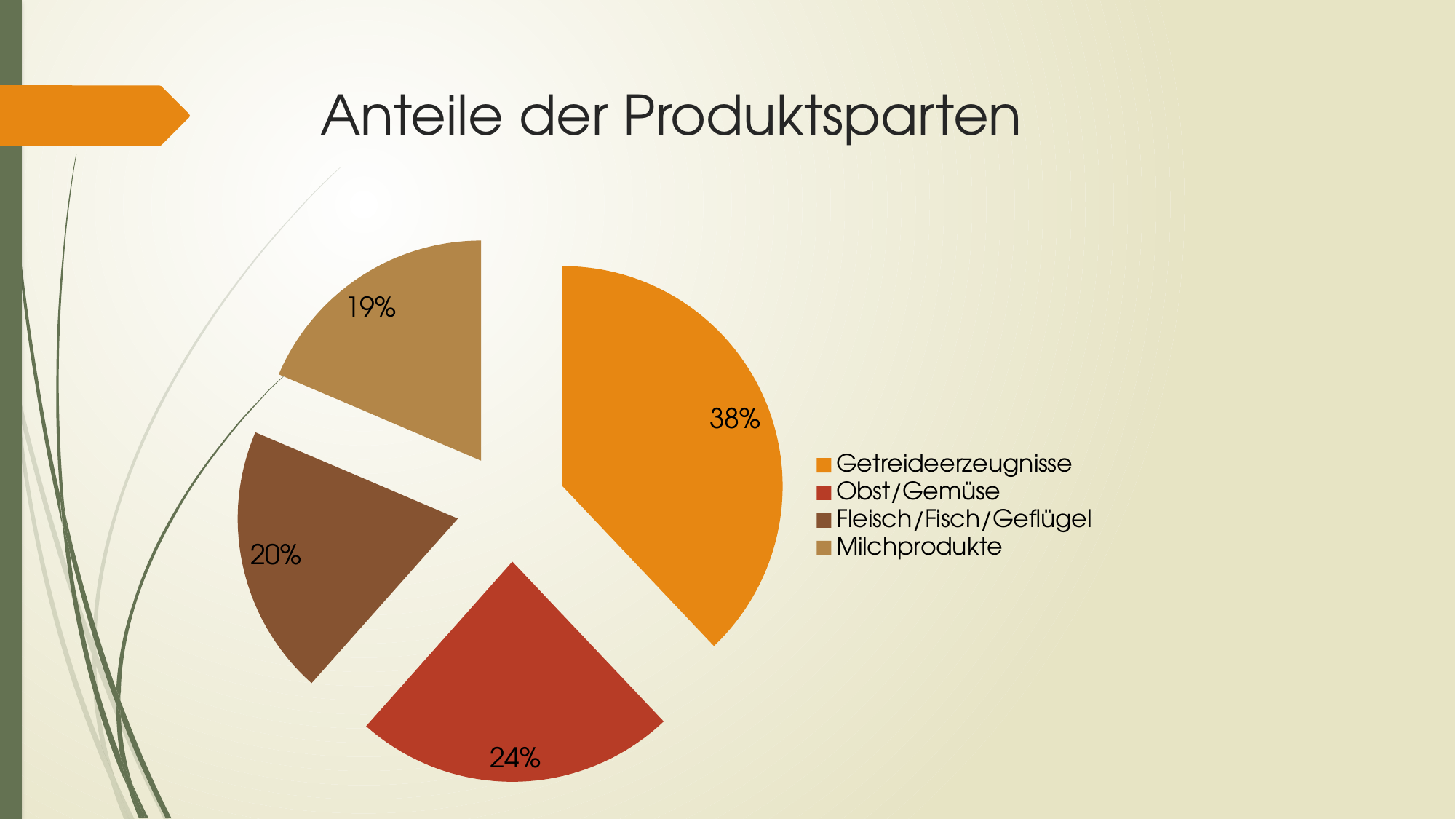

# Anteile der Produktsparten

### Chart

| Category | Anteile |
|---|---|
| Getreideerzeugnisse | 60.0 |
| Obst/Gemüse | 37.4 |
| Fleisch/Fisch/Geflügel | 31.4 |
| Milchprodukte | 29.4 |